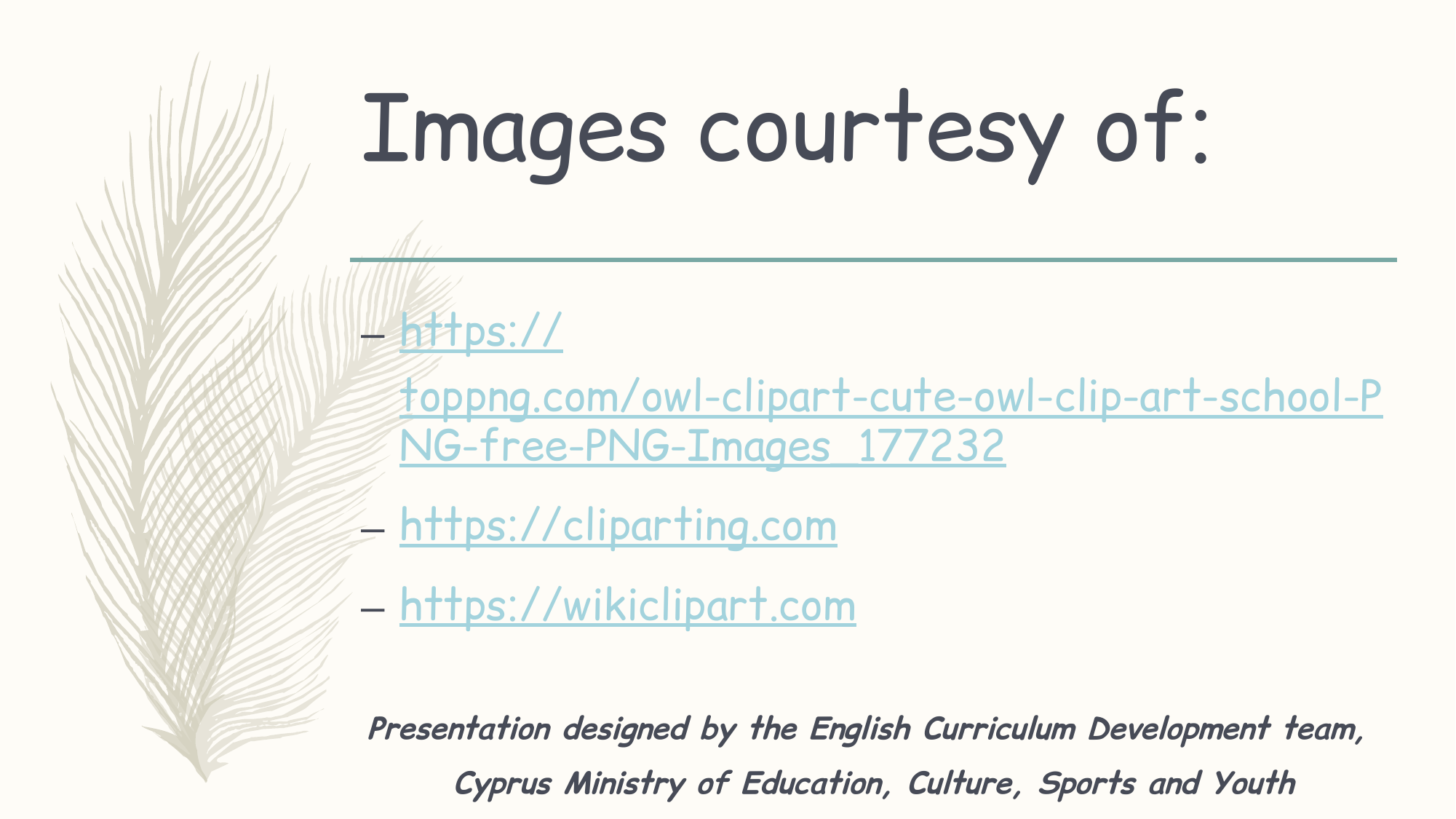

# Images courtesy of:
https://toppng.com/owl-clipart-cute-owl-clip-art-school-PNG-free-PNG-Images_177232
https://cliparting.com
https://wikiclipart.com

Presentation designed by the English Curriculum Development team,
Cyprus Ministry of Education, Culture, Sports and Youth